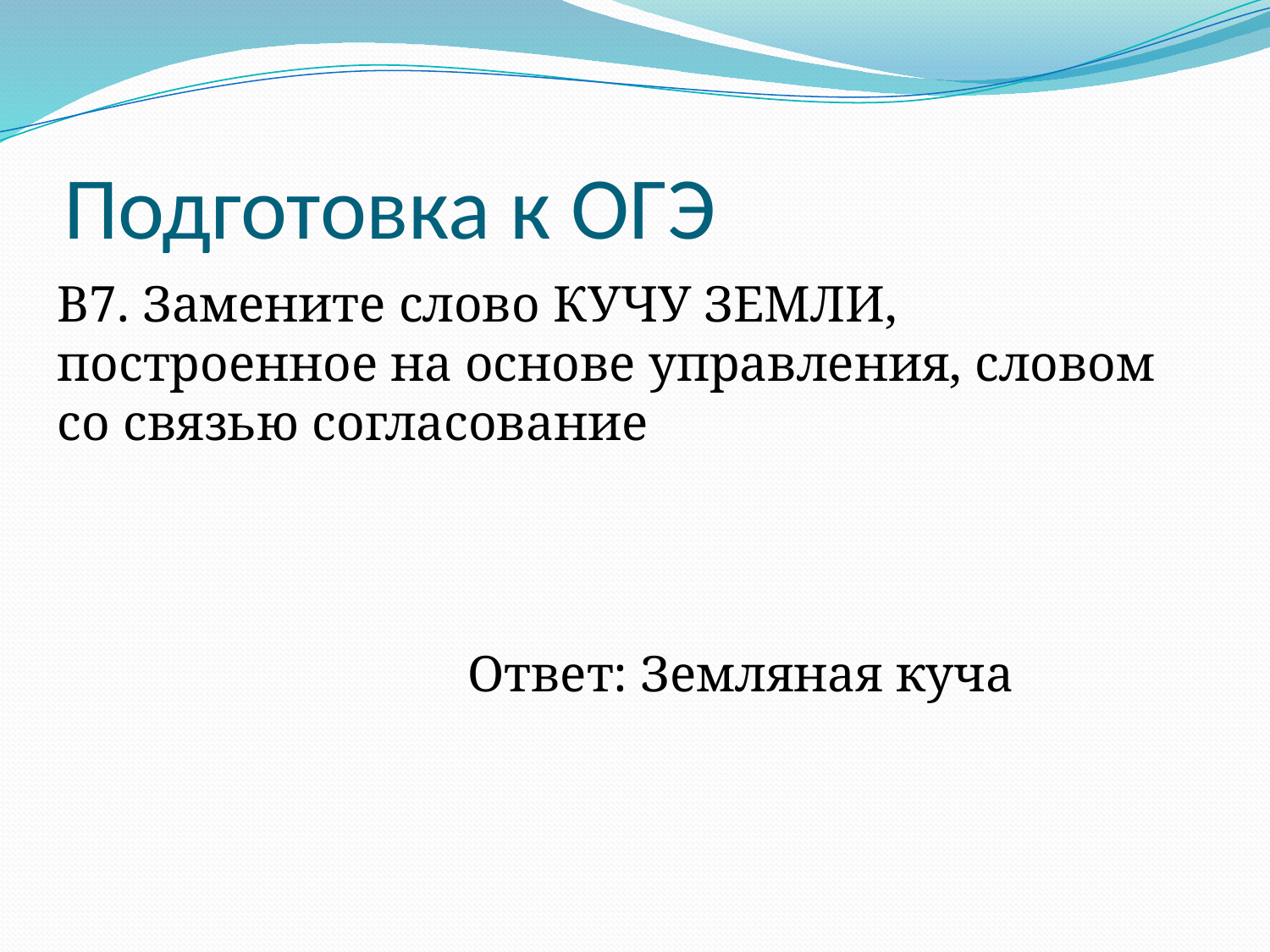

# Подготовка к ОГЭ
В7. Замените слово КУЧУ ЗЕМЛИ, построенное на основе управления, словом со связью согласование

Ответ: Земляная куча